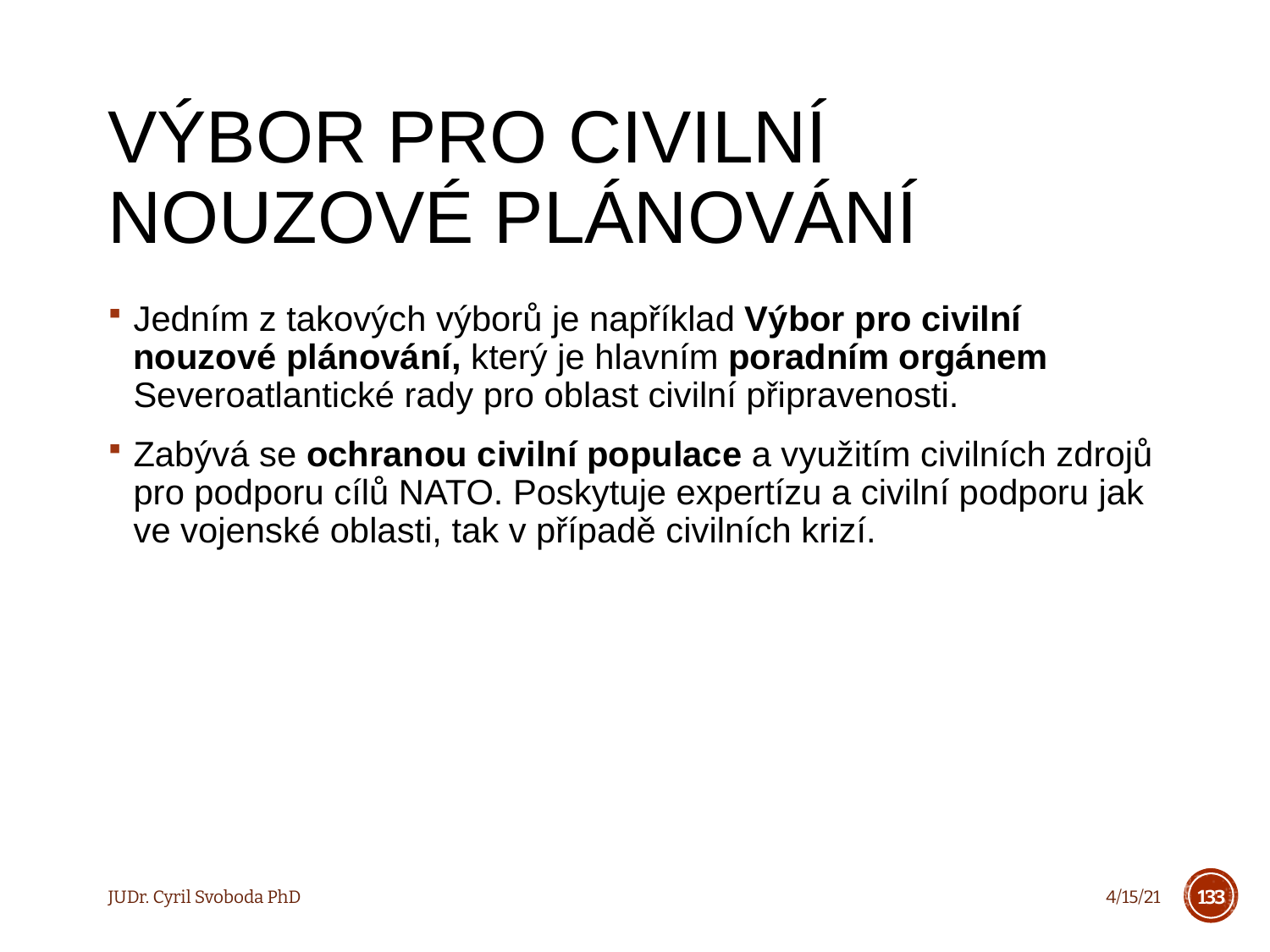

# Výbor pro civilní nouzové plánování
Jedním z takových výborů je například Výbor pro civilní nouzové plánování, který je hlavním poradním orgánem Severoatlantické rady pro oblast civilní připravenosti.
Zabývá se ochranou civilní populace a využitím civilních zdrojů pro podporu cílů NATO. Poskytuje expertízu a civilní podporu jak ve vojenské oblasti, tak v případě civilních krizí.
JUDr. Cyril Svoboda PhD
4/15/21
133